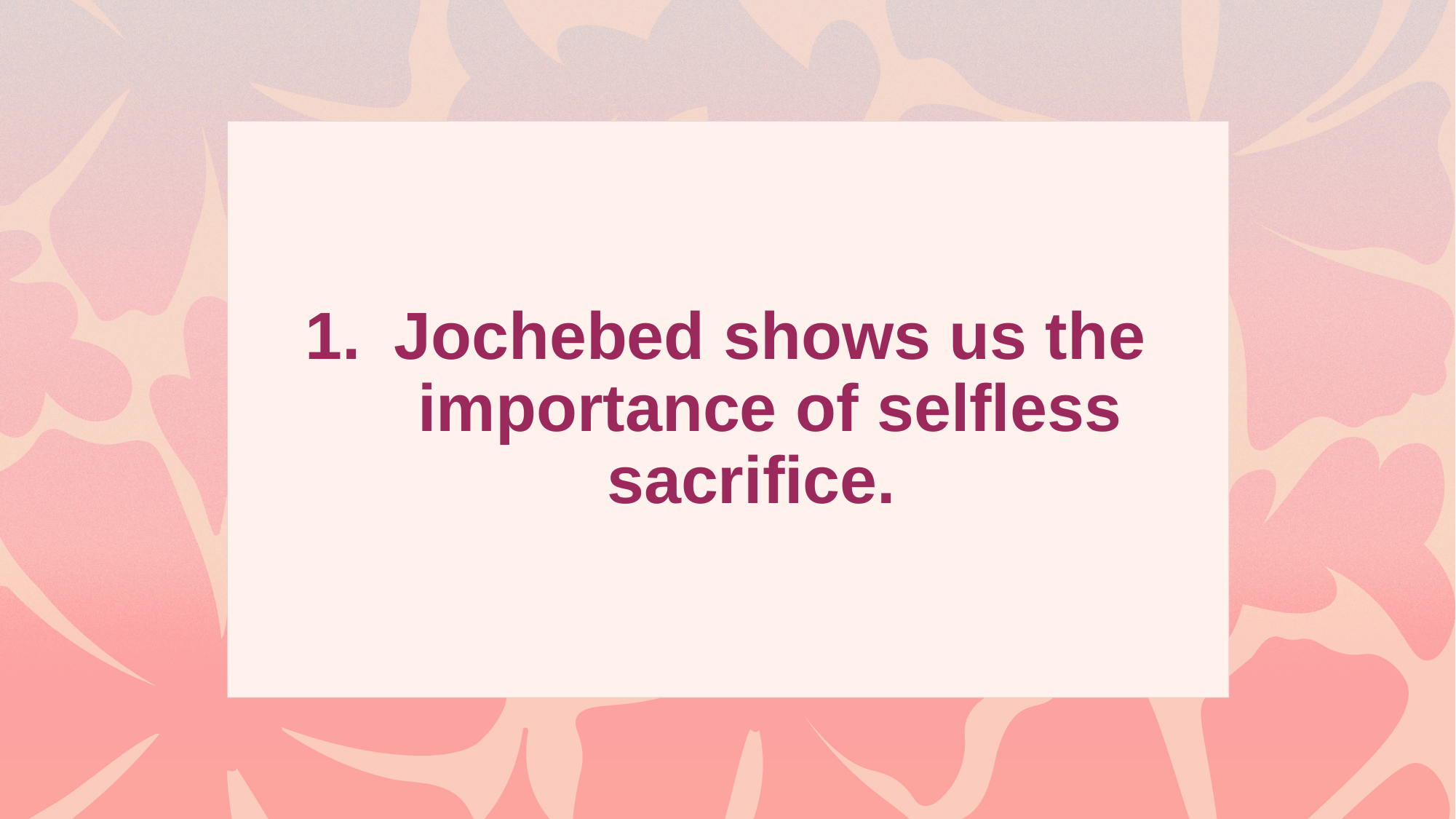

# Jochebed shows us the importance of selfless sacrifice.